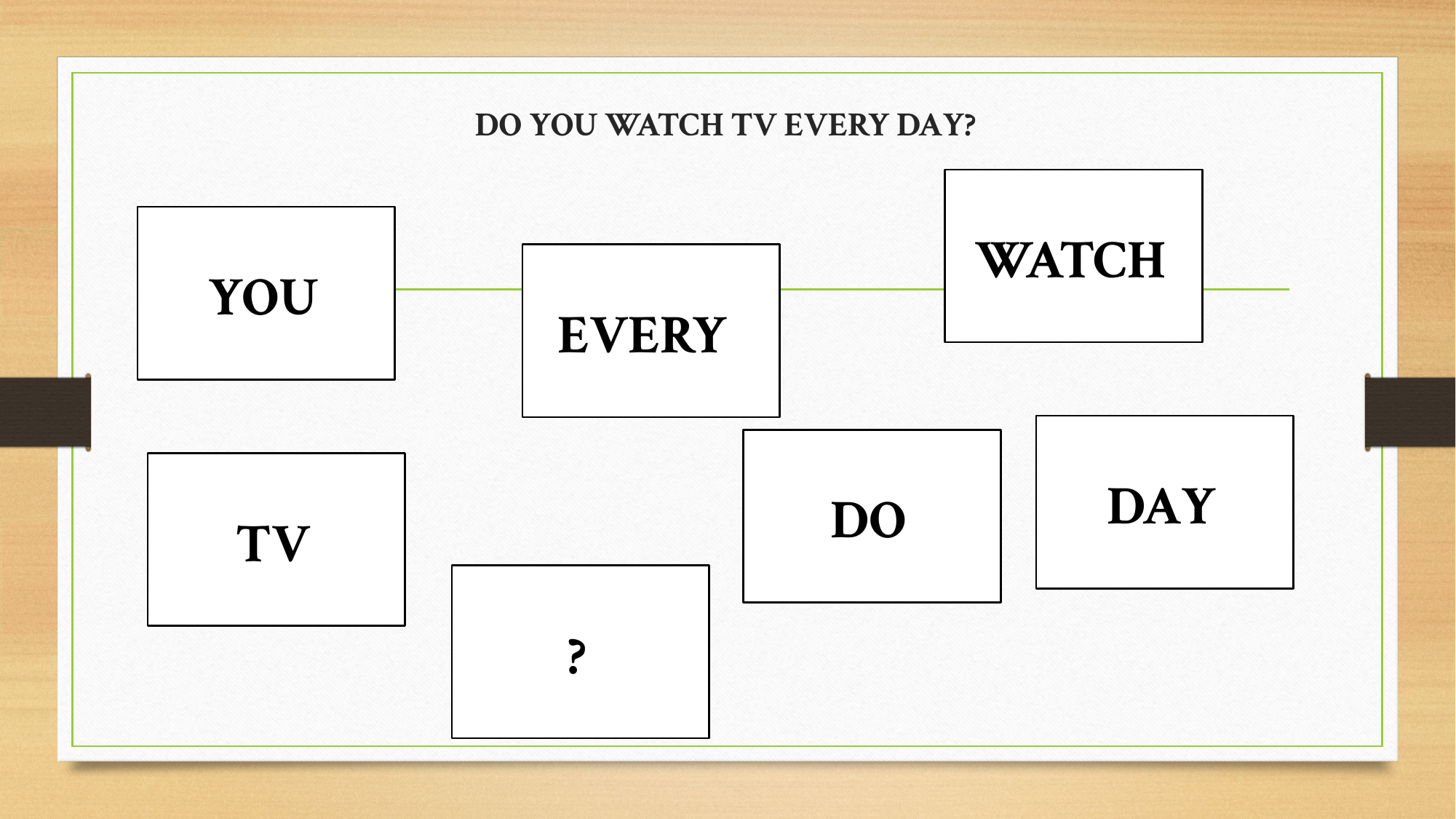

# DO YOU WATCH TV EVERY DAY?
WATCH
YOU
EVERY
DAY
DO
TV
?